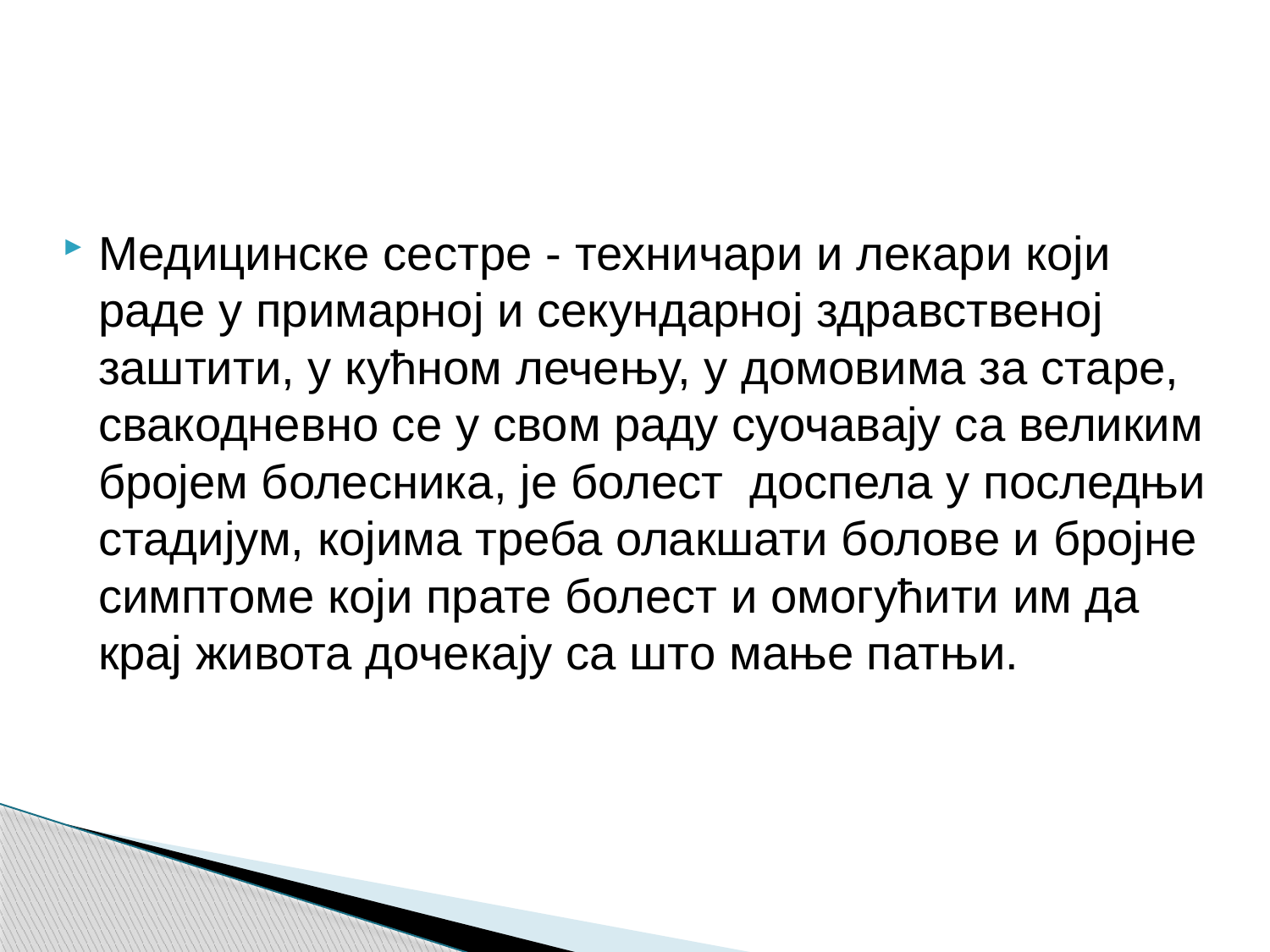

Медицинске сестре - техничари и лекари који раде у примарној и секундарној здравственој заштити, у кућном лечењу, у домовима за старе, свакодневно се у свом раду суочавају са великим бројем болесника, је болест  доспела у последњи стадијум, којима треба олакшати болове и бројне симптоме који прате болест и омогућити им да крај живота дочекају са што мање патњи.